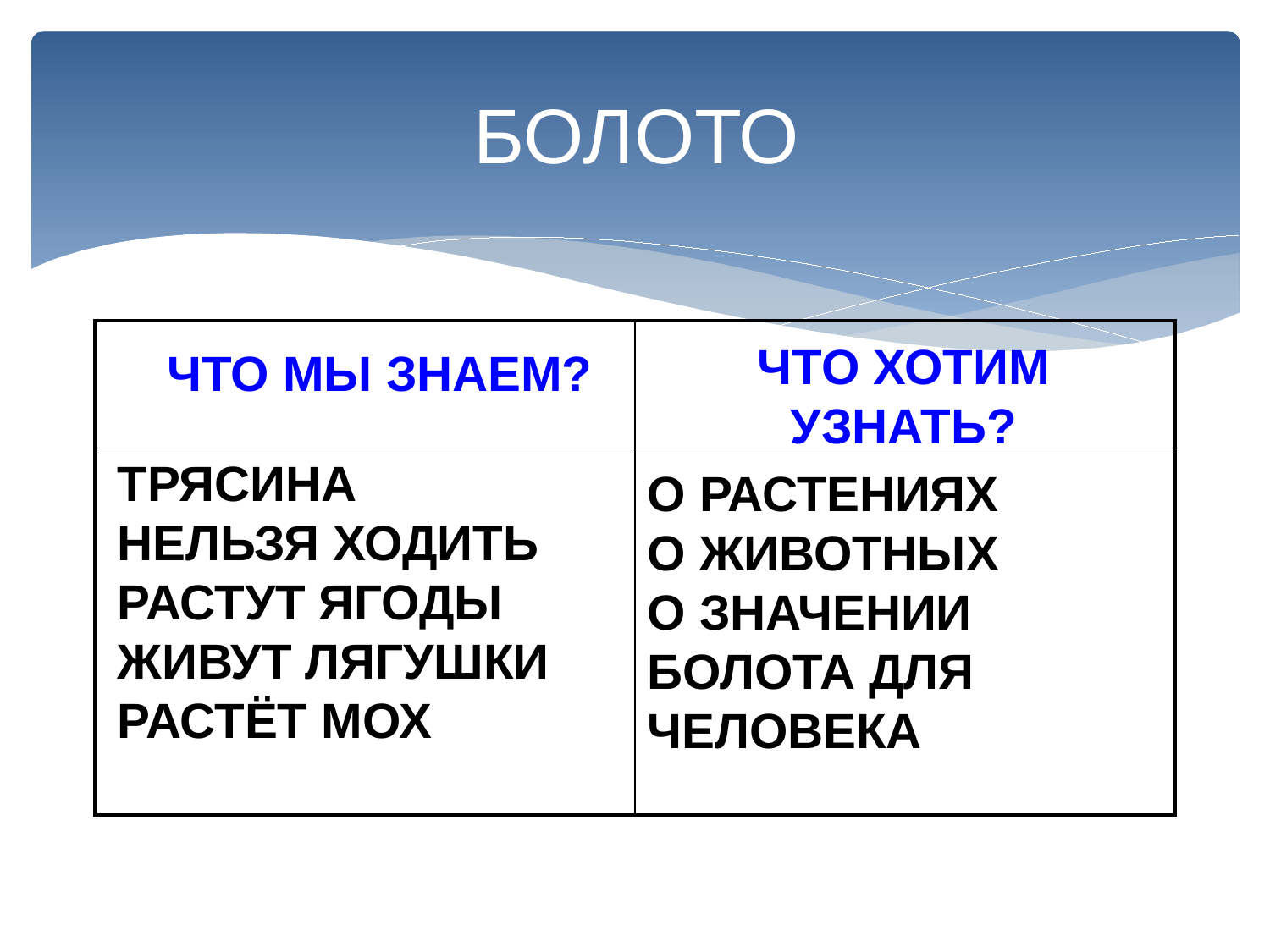

# БОЛОТО
|  |  |
| --- | --- |
|  |  |
ЧТО ХОТИМ УЗНАТЬ?
ЧТО МЫ ЗНАЕМ?

ТРЯСИНА
НЕЛЬЗЯ ХОДИТЬ
РАСТУТ ЯГОДЫ
ЖИВУТ ЛЯГУШКИ
РАСТЁТ МОХ

О РАСТЕНИЯХ
О ЖИВОТНЫХ
О ЗНАЧЕНИИ БОЛОТА ДЛЯ ЧЕЛОВЕКА